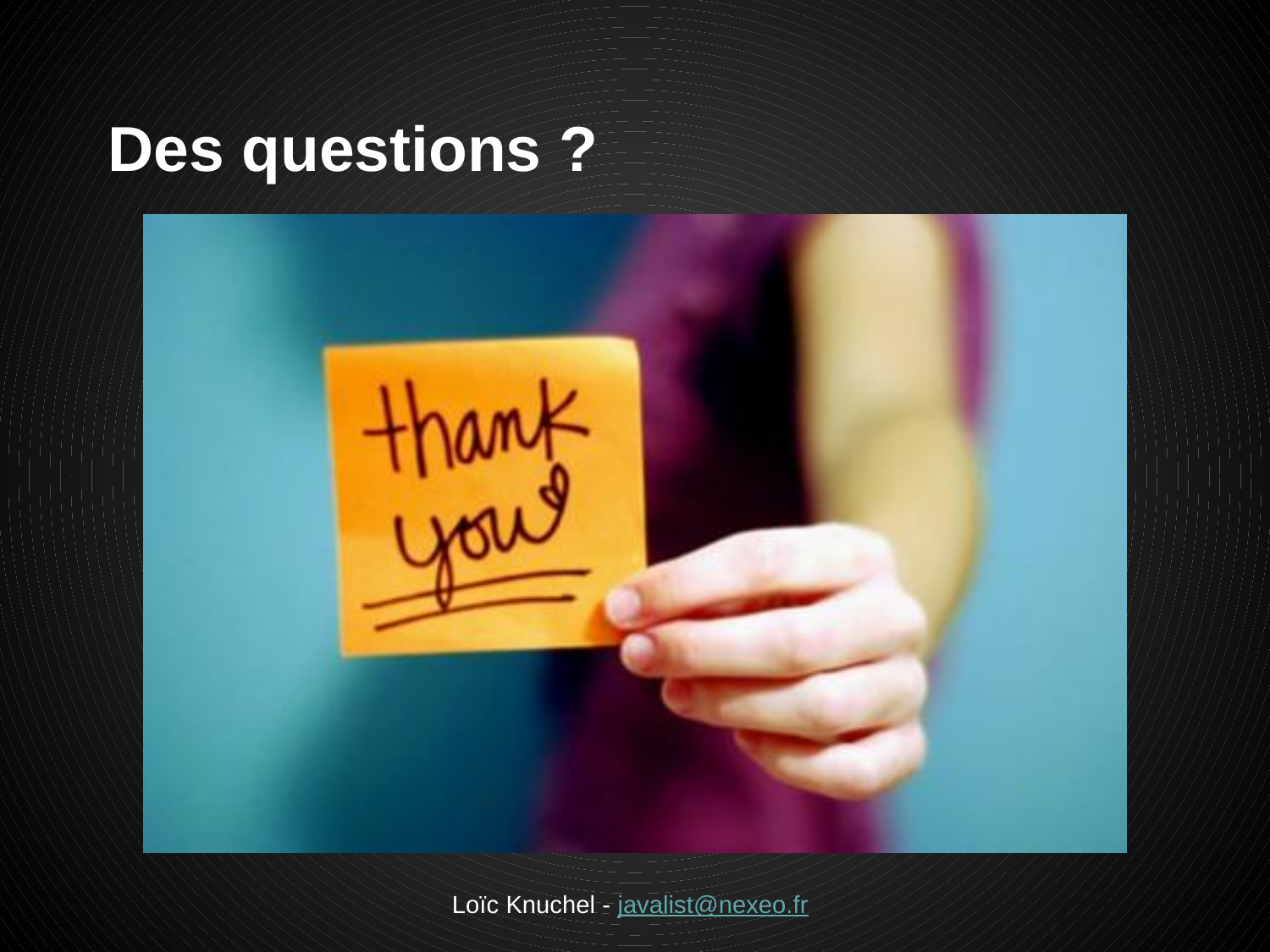

# Des questions ?

Loïc Knuchel - javalist@nexeo.fr